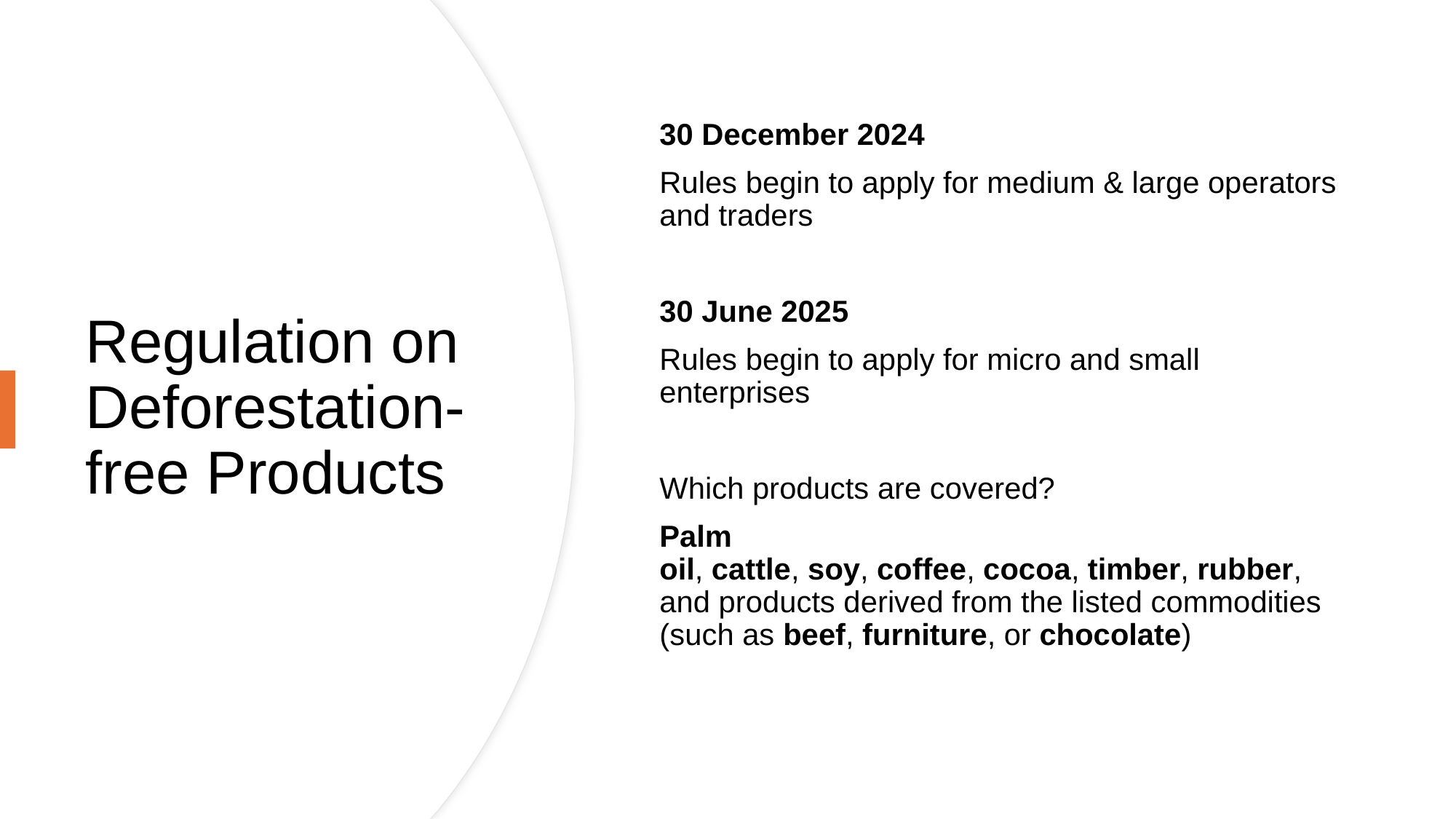

30 December 2024
Rules begin to apply for medium & large operators and traders

30 June 2025
Rules begin to apply for micro and small enterprises

Which products are covered?
Palm oil, cattle, soy, coffee, cocoa, timber, rubber, and products derived from the listed commodities (such as beef, furniture, or chocolate)

# Regulation on Deforestation-free Products